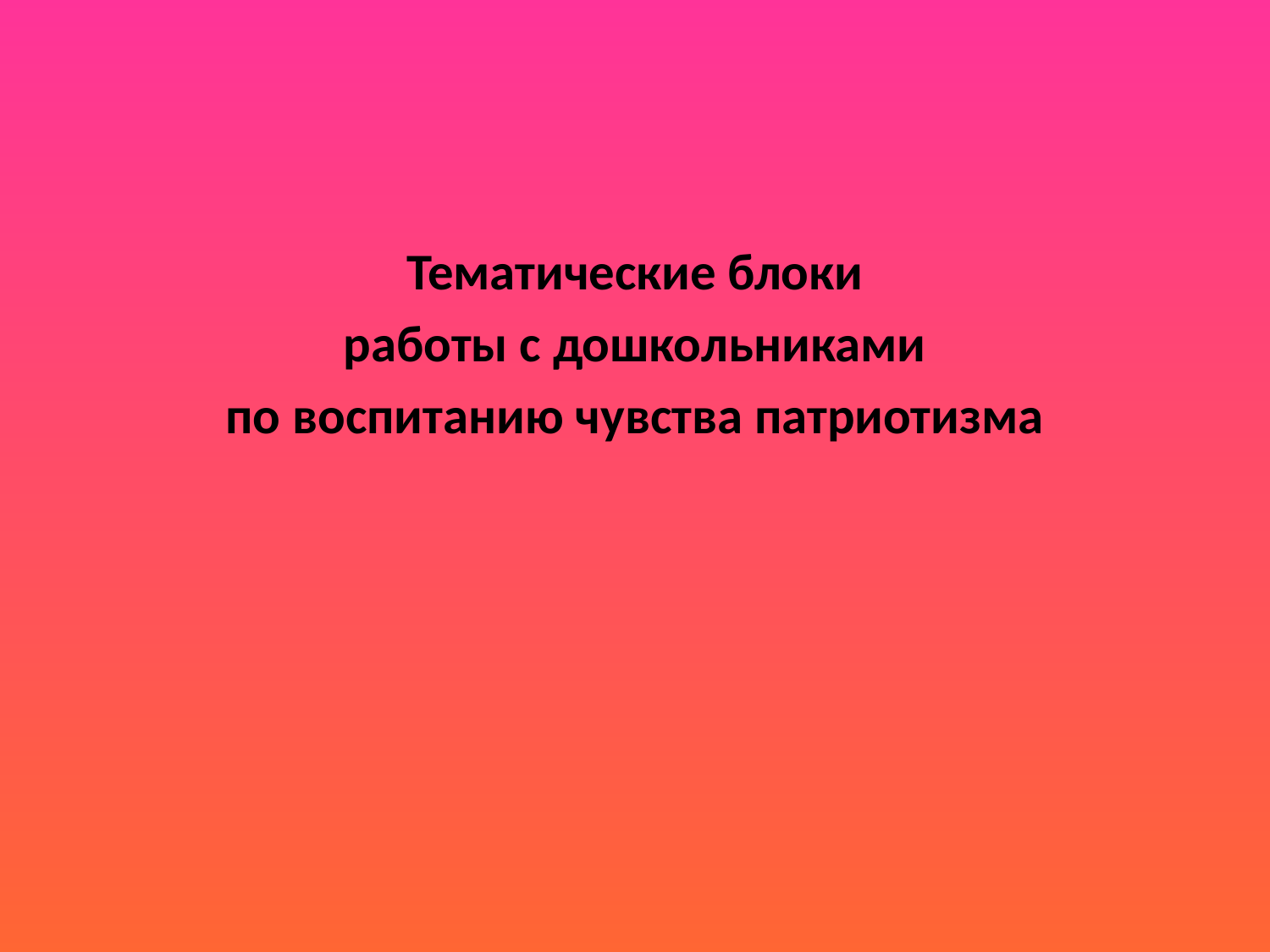

Тематические блоки
 работы с дошкольниками
по воспитанию чувства патриотизма

#